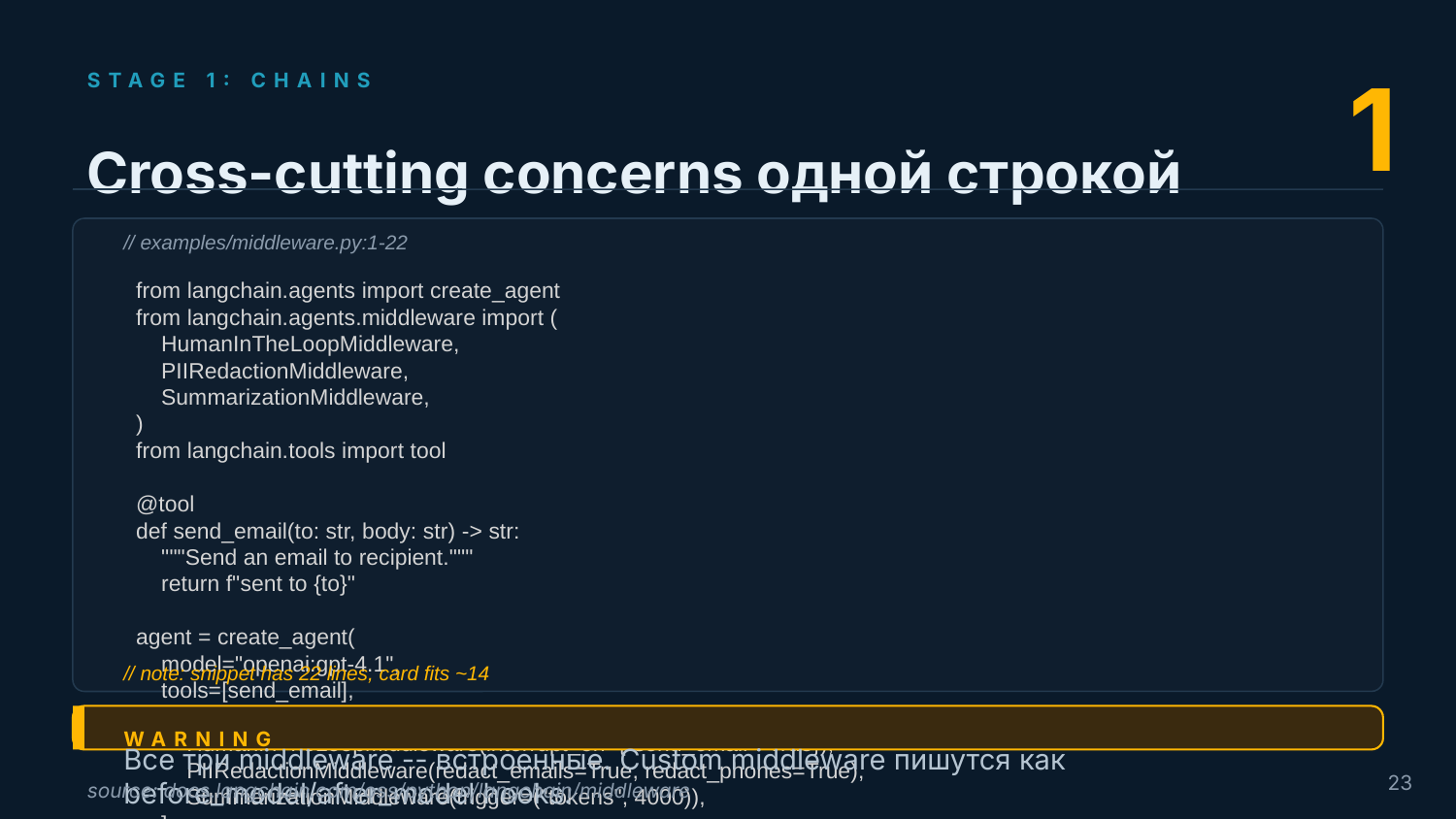

1
STAGE 1: CHAINS
Cross-cutting concerns одной строкой

// examples/middleware.py:1-22
  from langchain.agents import create_agent
  from langchain.agents.middleware import (
      HumanInTheLoopMiddleware,
      PIIRedactionMiddleware,
      SummarizationMiddleware,
  )
  from langchain.tools import tool

  @tool
  def send_email(to: str, body: str) -> str:
      """Send an email to recipient."""
      return f"sent to {to}"

  agent = create_agent(
      model="openai:gpt-4.1",
      tools=[send_email],
      middleware=[
          HumanInTheLoopMiddleware(interrupt_on={"send_email": True}),
          PIIRedactionMiddleware(redact_emails=True, redact_phones=True),
          SummarizationMiddleware(trigger=("tokens", 4000)),
      ],
  )

// note: snippet has 22 lines, card fits ~14

WARNING
Все три middleware -- встроенные. Custom middleware пишутся как before_model/after_model hooks.
23
source: docs.langchain.com/oss/python/langchain/middleware